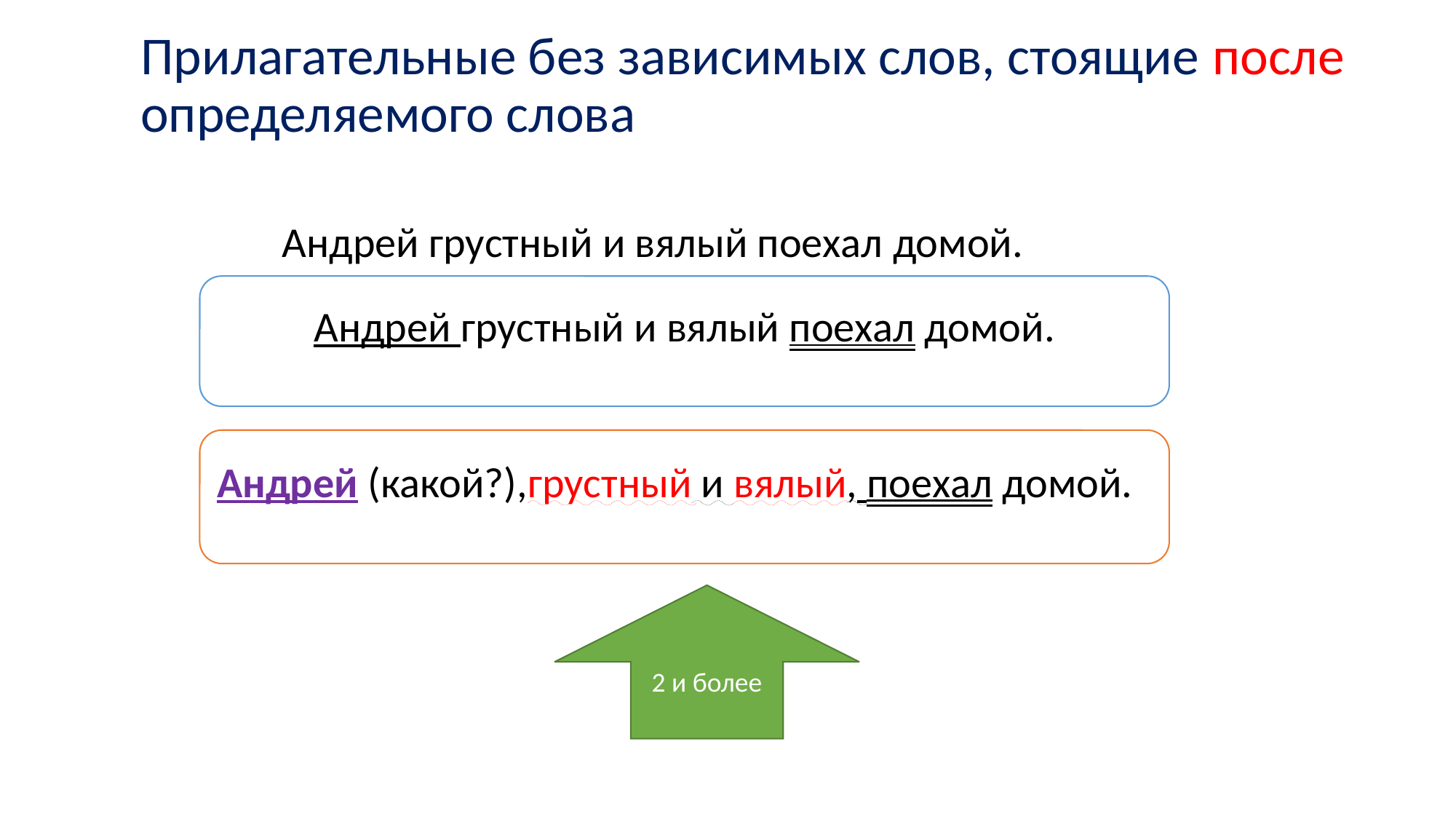

# Прилагательные без зависимых слов, стоящие после определяемого слова

                          Андрей грустный и вялый поехал домой.

 Андрей грустный и вялый поехал домой.

Андрей (какой?),грустный и вялый, поехал домой.

2 и более